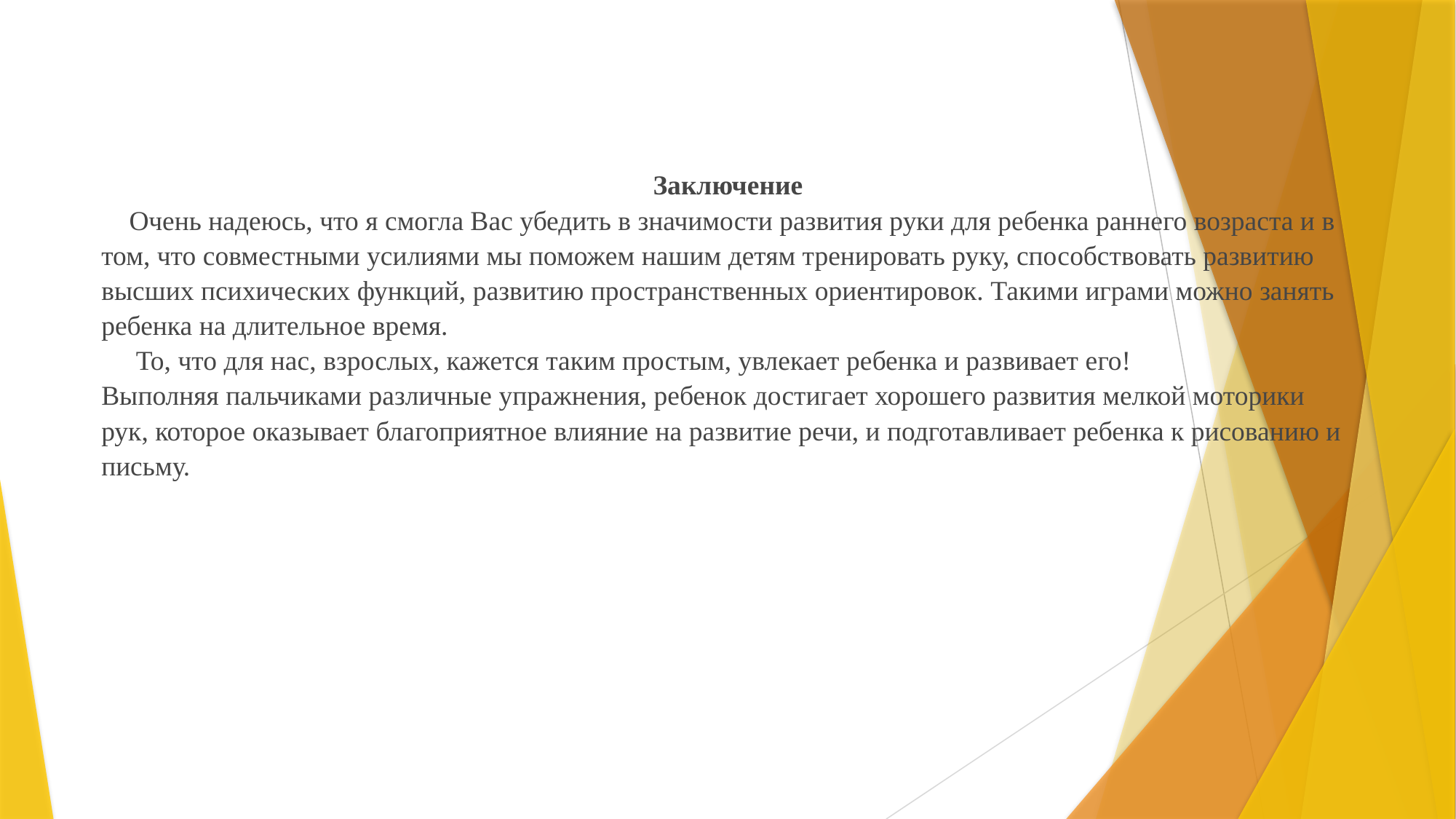

Заключение
    Очень надеюсь, что я смогла Вас убедить в значимости развития руки для ребенка раннего возраста и в том, что совместными усилиями мы поможем нашим детям тренировать руку, способствовать развитию высших психических функций, развитию пространственных ориентировок. Такими играми можно занять ребенка на длительное время.
     То, что для нас, взрослых, кажется таким простым, увлекает ребенка и развивает его!
Выполняя пальчиками различные упражнения, ребенок достигает хорошего развития мелкой моторики рук, которое оказывает благоприятное влияние на развитие речи, и подготавливает ребенка к рисованию и письму.